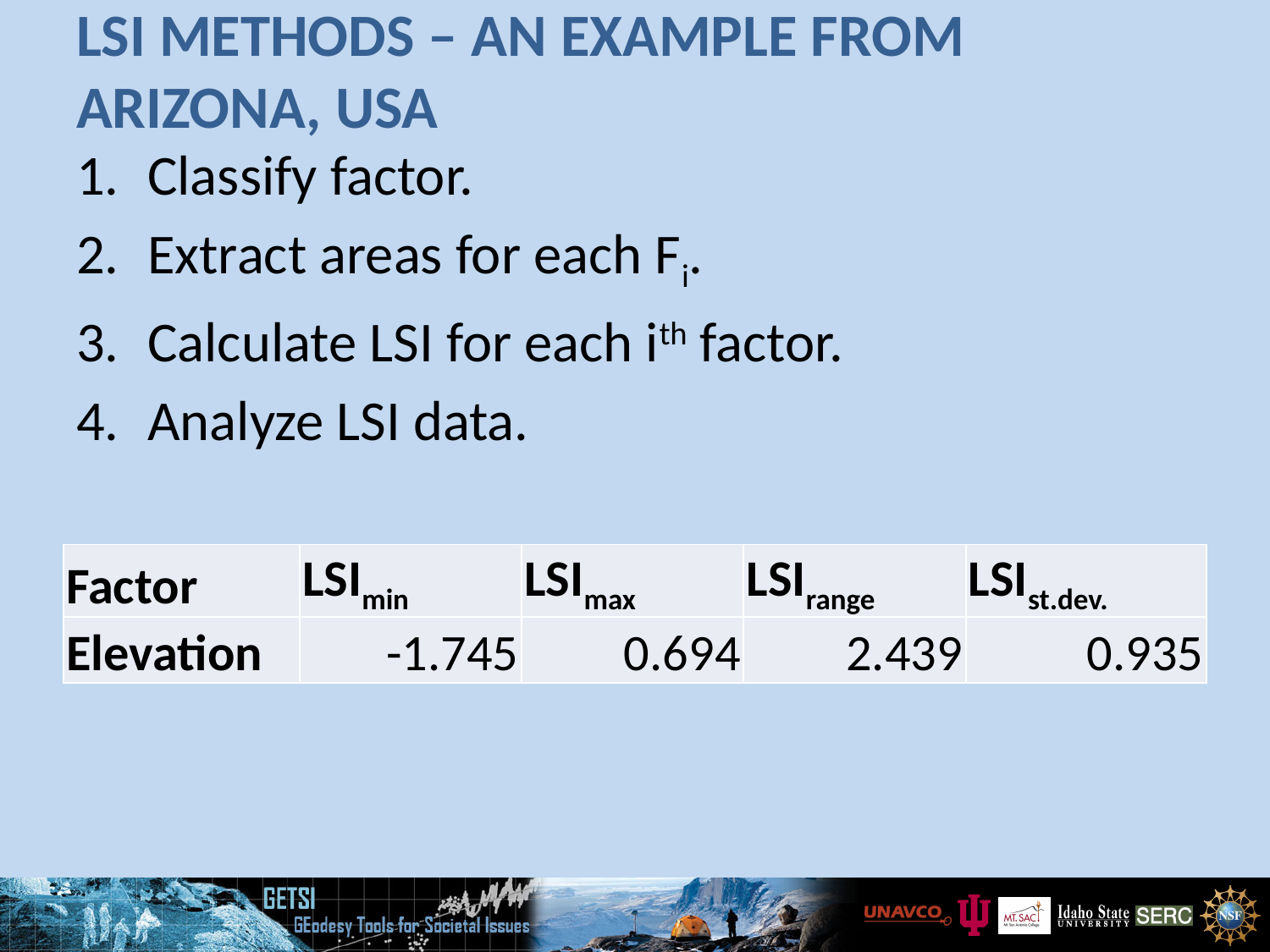

# LSI Methods – an example from Arizona, USA
Classify factor.
Extract areas for each Fi.
Calculate LSI for each ith factor.
Analyze LSI data.
| Factor | LSImin | LSImax | LSIrange | LSIst.dev. |
| --- | --- | --- | --- | --- |
| Elevation | -1.745 | 0.694 | 2.439 | 0.935 |